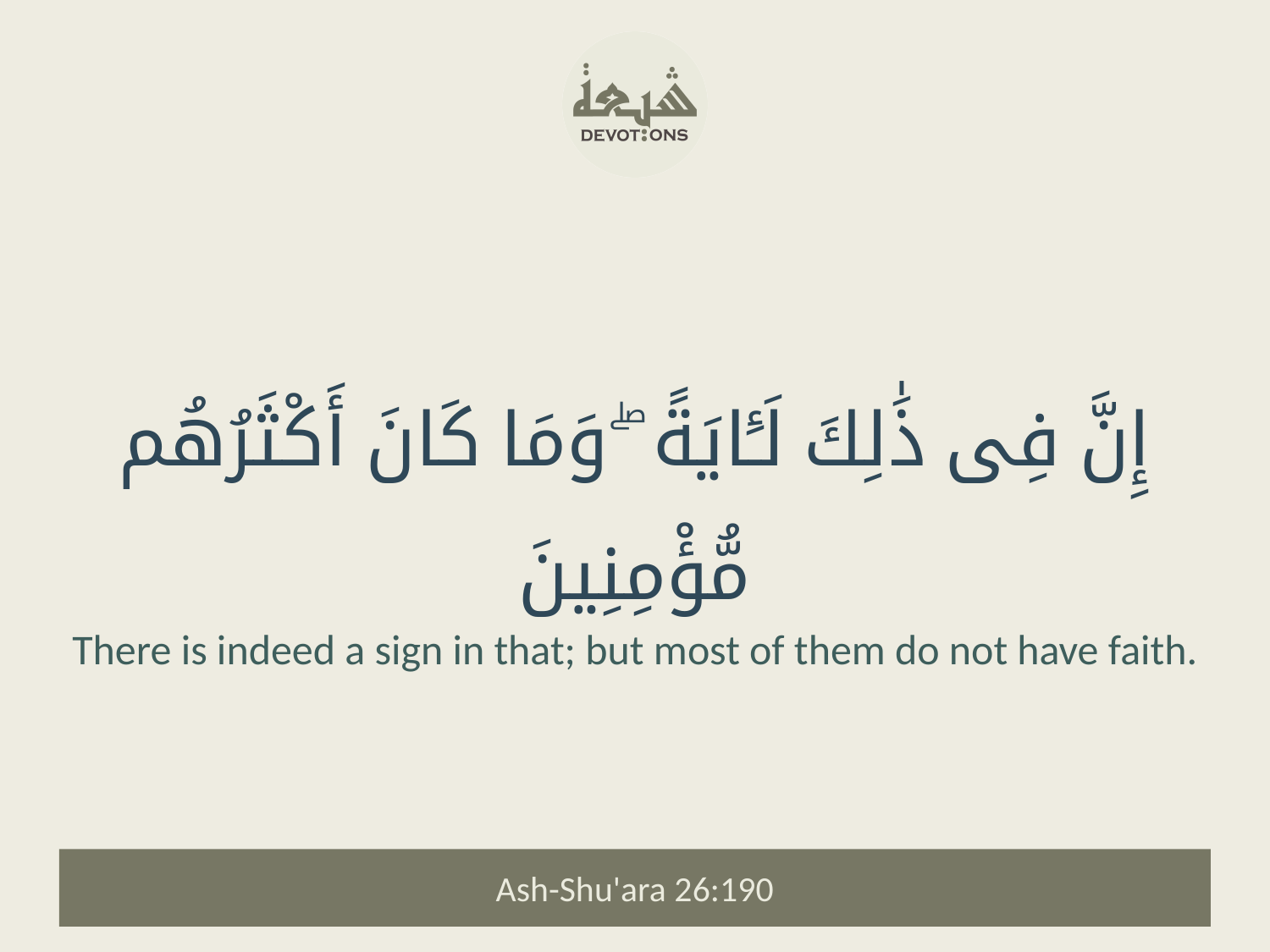

إِنَّ فِى ذَٰلِكَ لَـَٔايَةً ۖ وَمَا كَانَ أَكْثَرُهُم مُّؤْمِنِينَ
There is indeed a sign in that; but most of them do not have faith.
Ash-Shu'ara 26:190